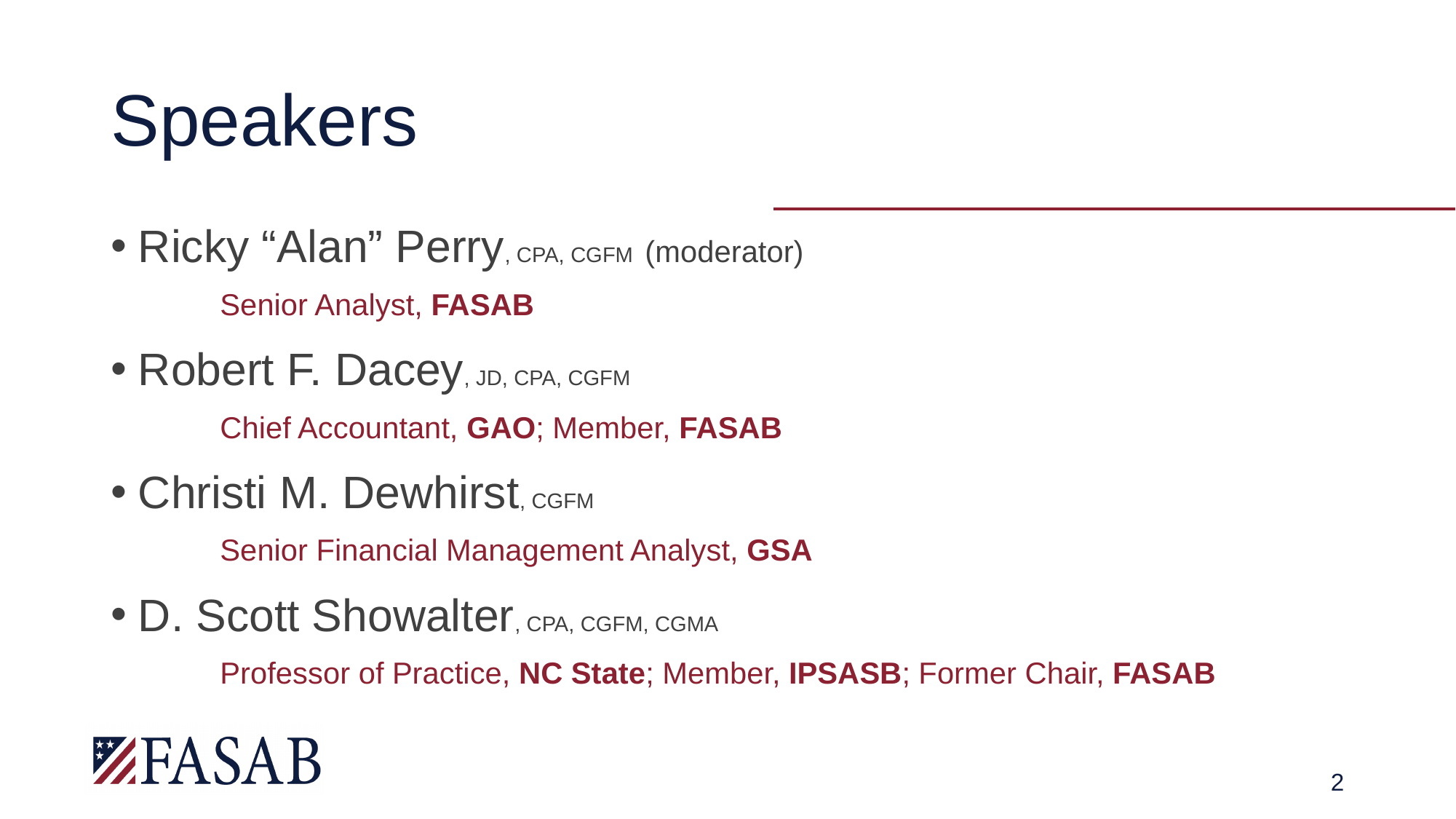

# Speakers
Ricky “Alan” Perry, CPA, CGFM  (moderator)
Senior Analyst, FASAB
Robert F. Dacey, JD, CPA, CGFM
Chief Accountant, GAO; Member, FASAB
Christi M. Dewhirst, CGFM
Senior Financial Management Analyst, GSA
D. Scott Showalter, CPA, CGFM, CGMA
Professor of Practice, NC State; Member, IPSASB; Former Chair, FASAB
2